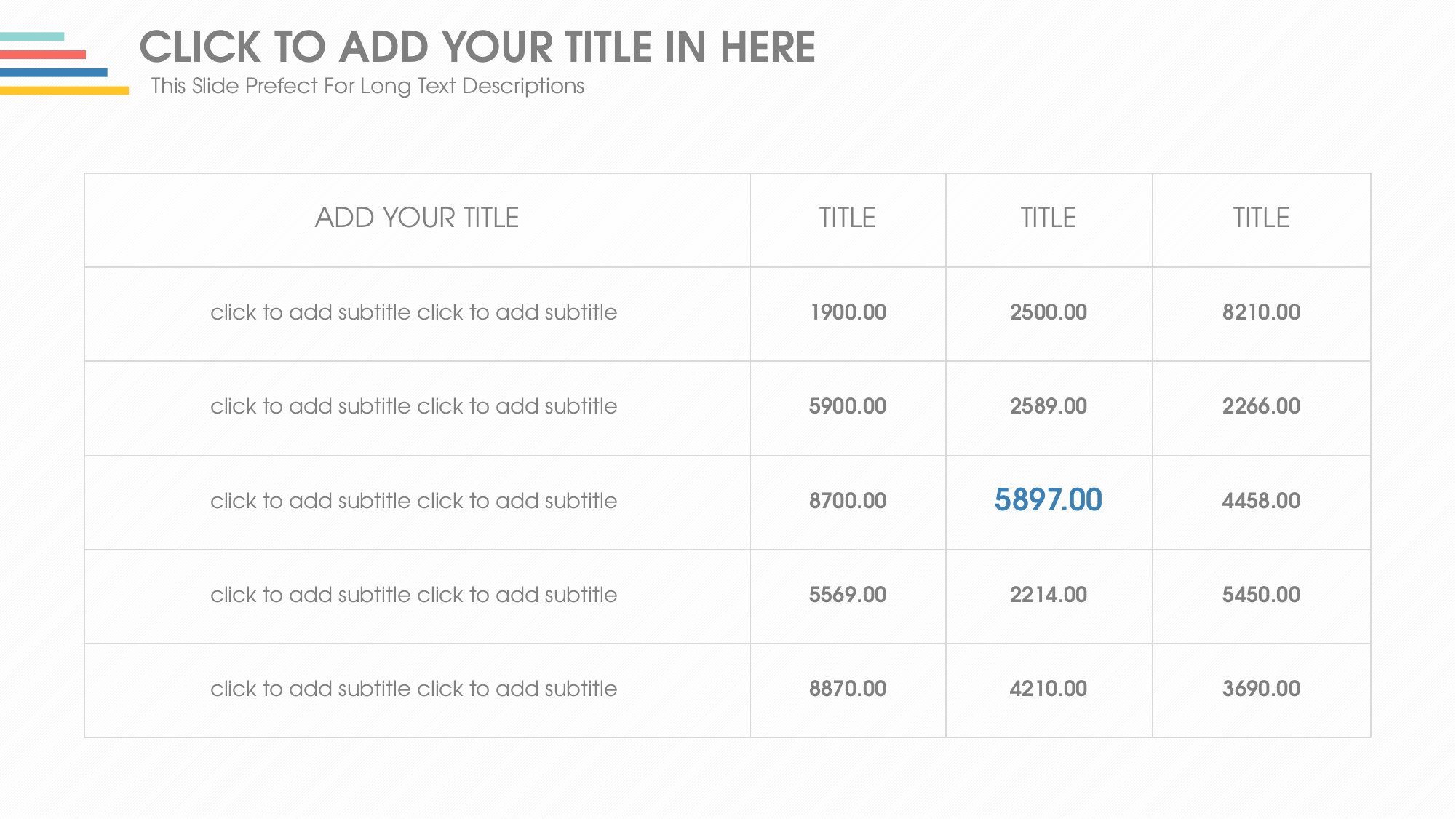

CLICK TO ADD YOUR TITLE IN HERE

This Slide Prefect For Long Text Descriptions
| ADD YOUR TITLE | TITLE | TITLE | TITLE |
| --- | --- | --- | --- |
| click to add subtitle click to add subtitle | 1900.00 | 2500.00 | 8210.00 |
| click to add subtitle click to add subtitle | 5900.00 | 2589.00 | 2266.00 |
| click to add subtitle click to add subtitle | 8700.00 | 5897.00 | 4458.00 |
| click to add subtitle click to add subtitle | 5569.00 | 2214.00 | 5450.00 |
| click to add subtitle click to add subtitle | 8870.00 | 4210.00 | 3690.00 |